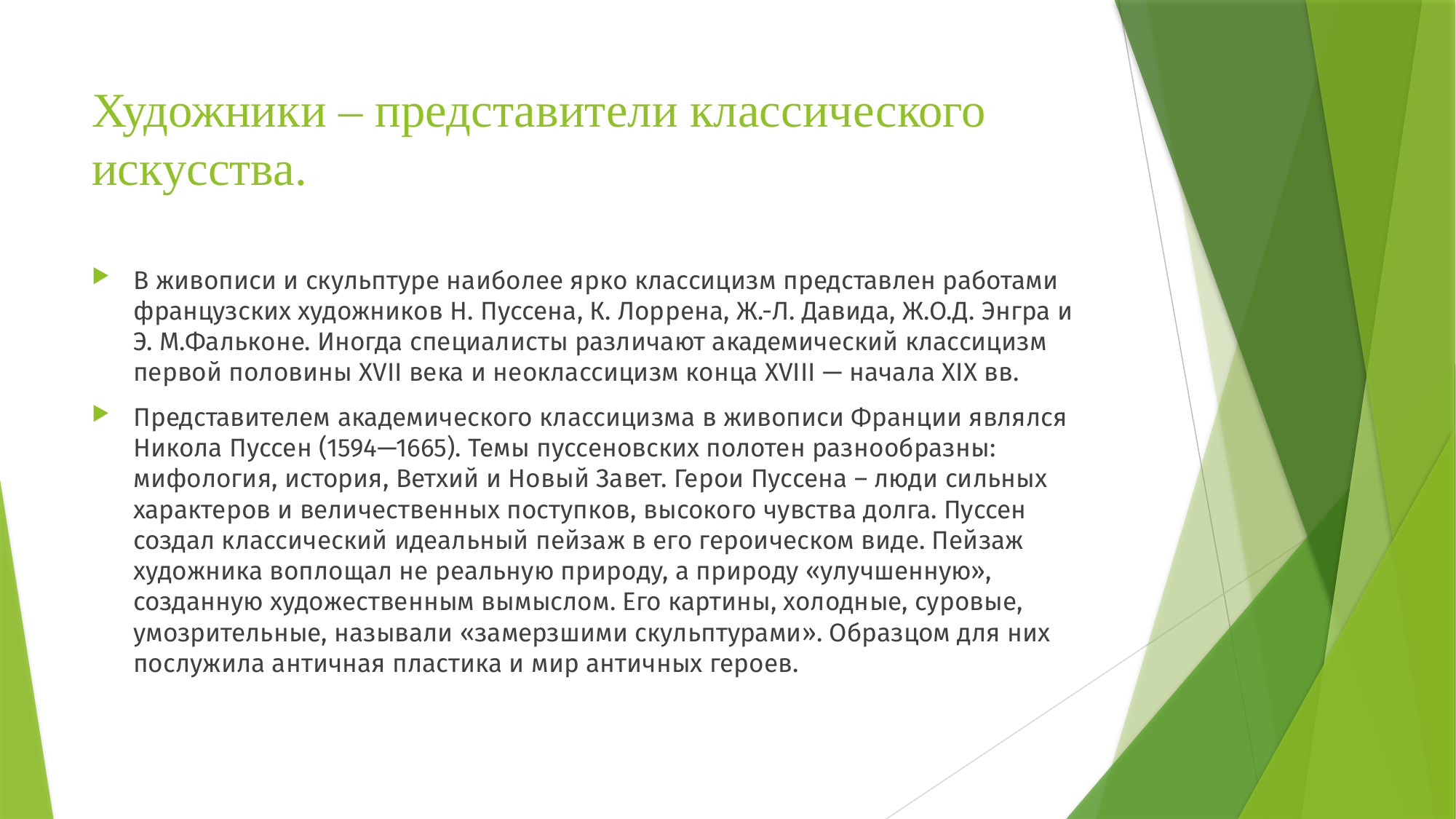

# Художники – представители классического искусства.
В живописи и скульптуре наиболее ярко классицизм представлен работами французских художников Н. Пуссена, К. Лоррена, Ж.-Л. Давида, Ж.О.Д. Энгра и Э. М.Фальконе. Иногда специалисты различают академический классицизм первой половины XVII века и неоклассицизм конца XVIII — начала XIX вв.
Представителем академического классицизма в живописи Франции являлся Никола Пуссен (1594—1665). Темы пуссеновских полотен разнообразны: мифология, история, Ветхий и Новый Завет. Герои Пуссена – люди сильных характеров и величественных поступков, высокого чувства долга. Пуссен создал классический идеальный пейзаж в его героическом виде. Пейзаж художника воплощал не реальную природу, а природу «улучшенную», созданную художественным вымыслом. Его картины, холодные, суровые, умозрительные, называли «замерзшими скульптурами». Образцом для них послужила античная пластика и мир античных героев.